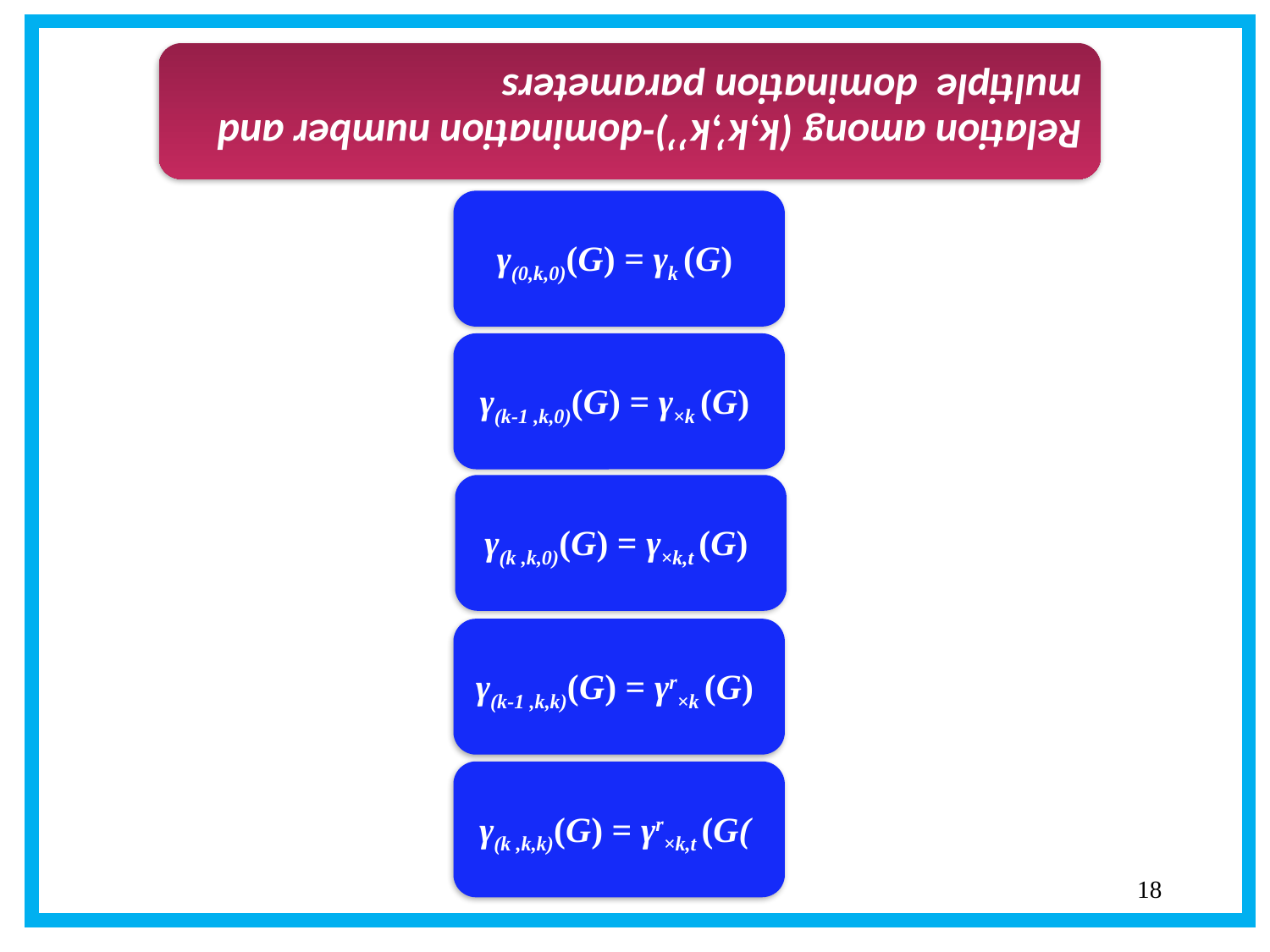

Relation among (k,k’,k’’)-domination number and multiple  domination parameters
γ(0,k,0)(G) = γk (G)
γ(k-1 ,k,0)(G) = γ×k (G)
γ(k ,k,0)(G) = γ×k,t (G)
γ(k-1 ,k,k)(G) = γr×k (G)
γ(k ,k,k)(G) = γr×k,t (G(
18